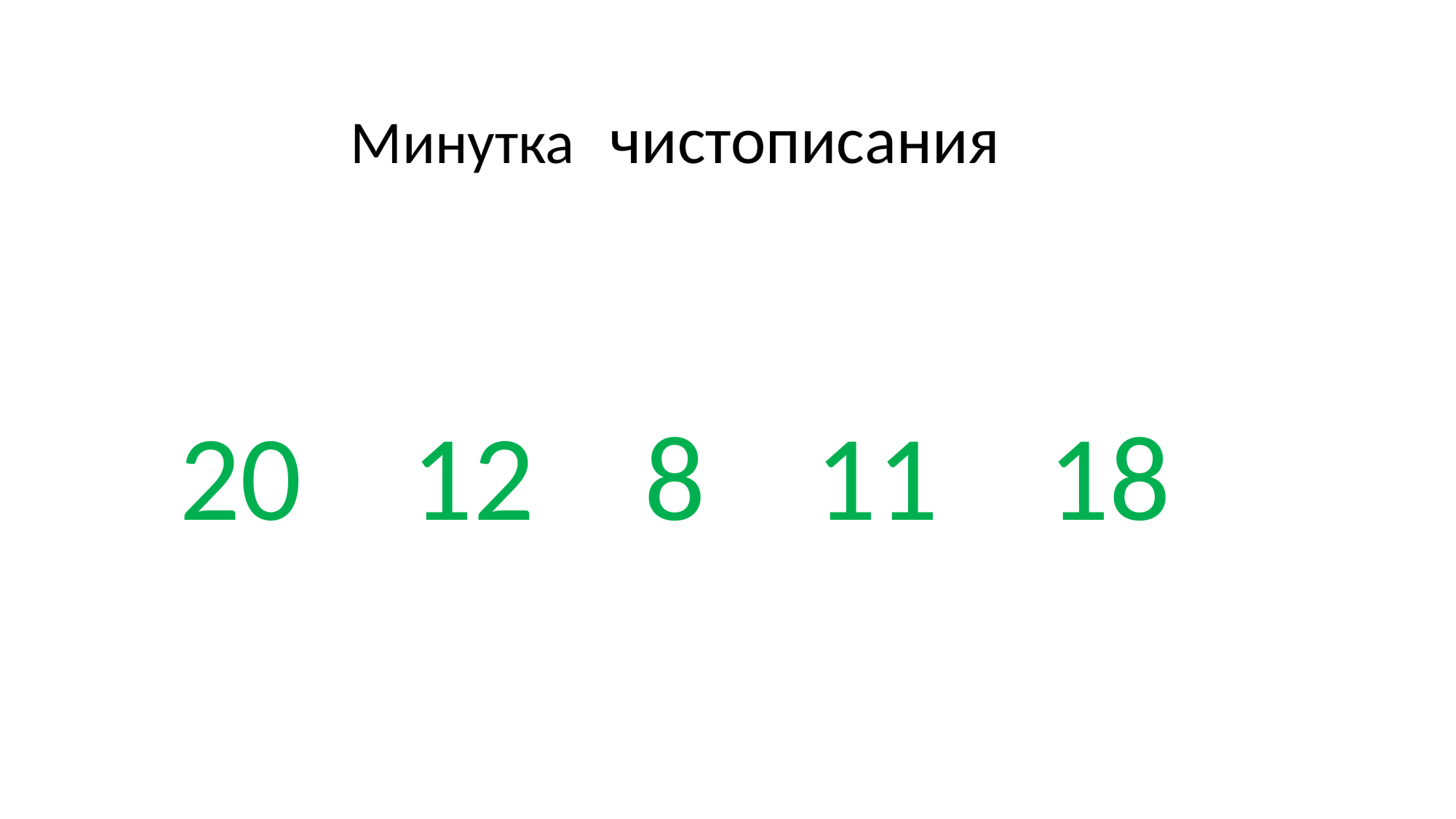

Минутка   чистописания
# 20    12    8    11    18